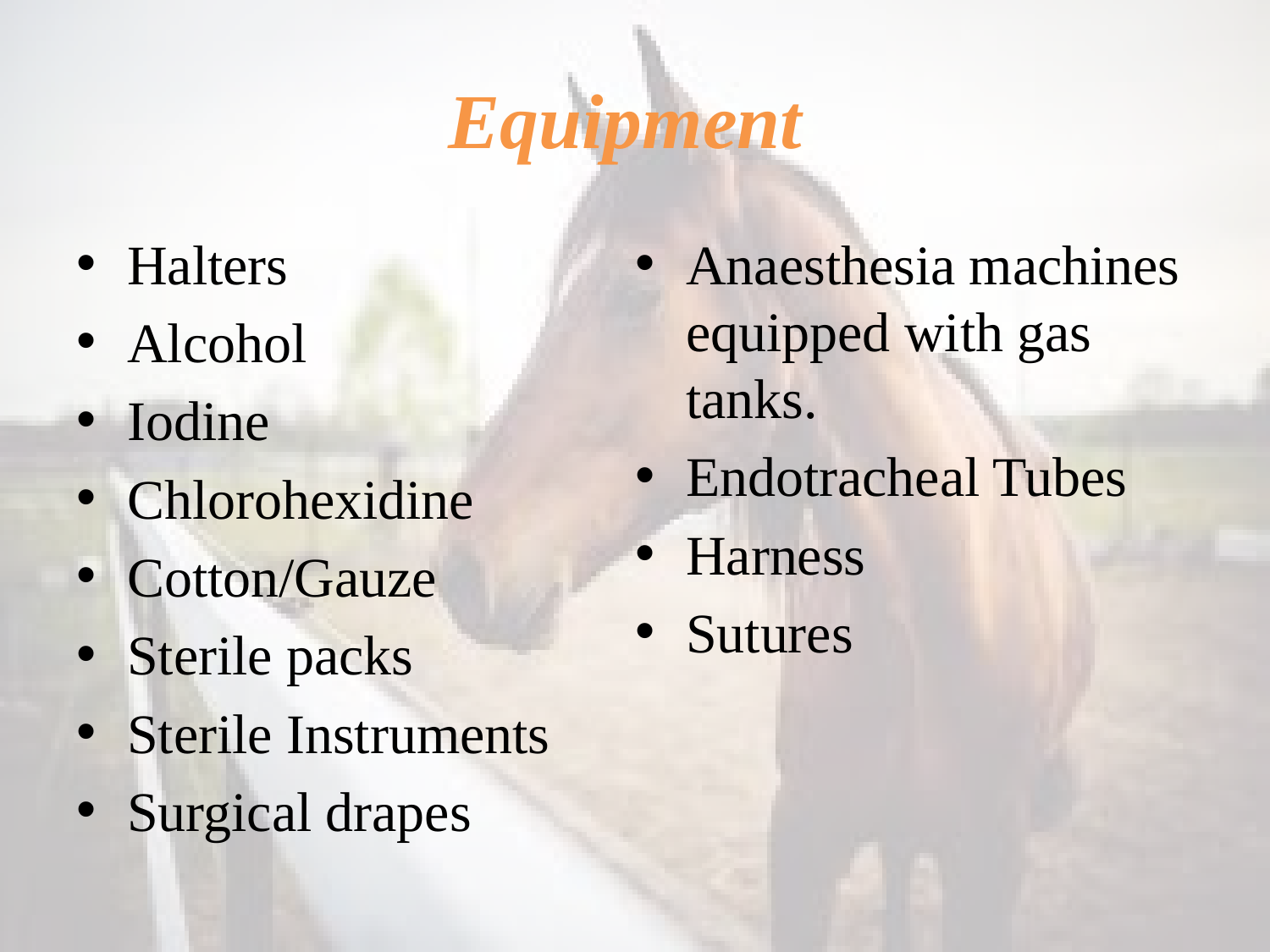

# Equipment
Halters
Alcohol
Iodine
Chlorohexidine
Cotton/Gauze
Sterile packs
Sterile Instruments
Surgical drapes
Anaesthesia machines equipped with gas tanks.
Endotracheal Tubes
Harness
Sutures